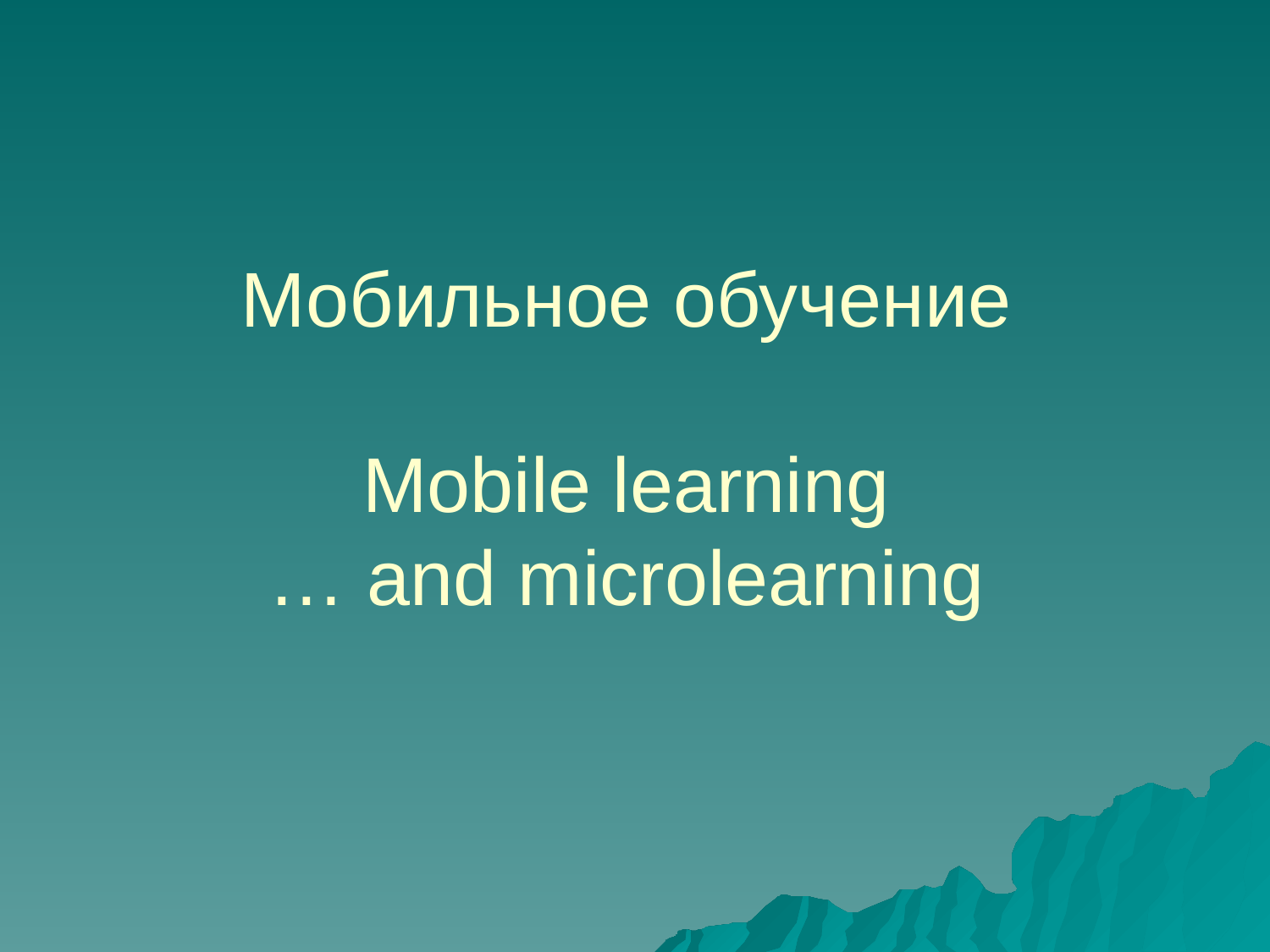

# Мобильное обучение Mobile learning … and microlearning